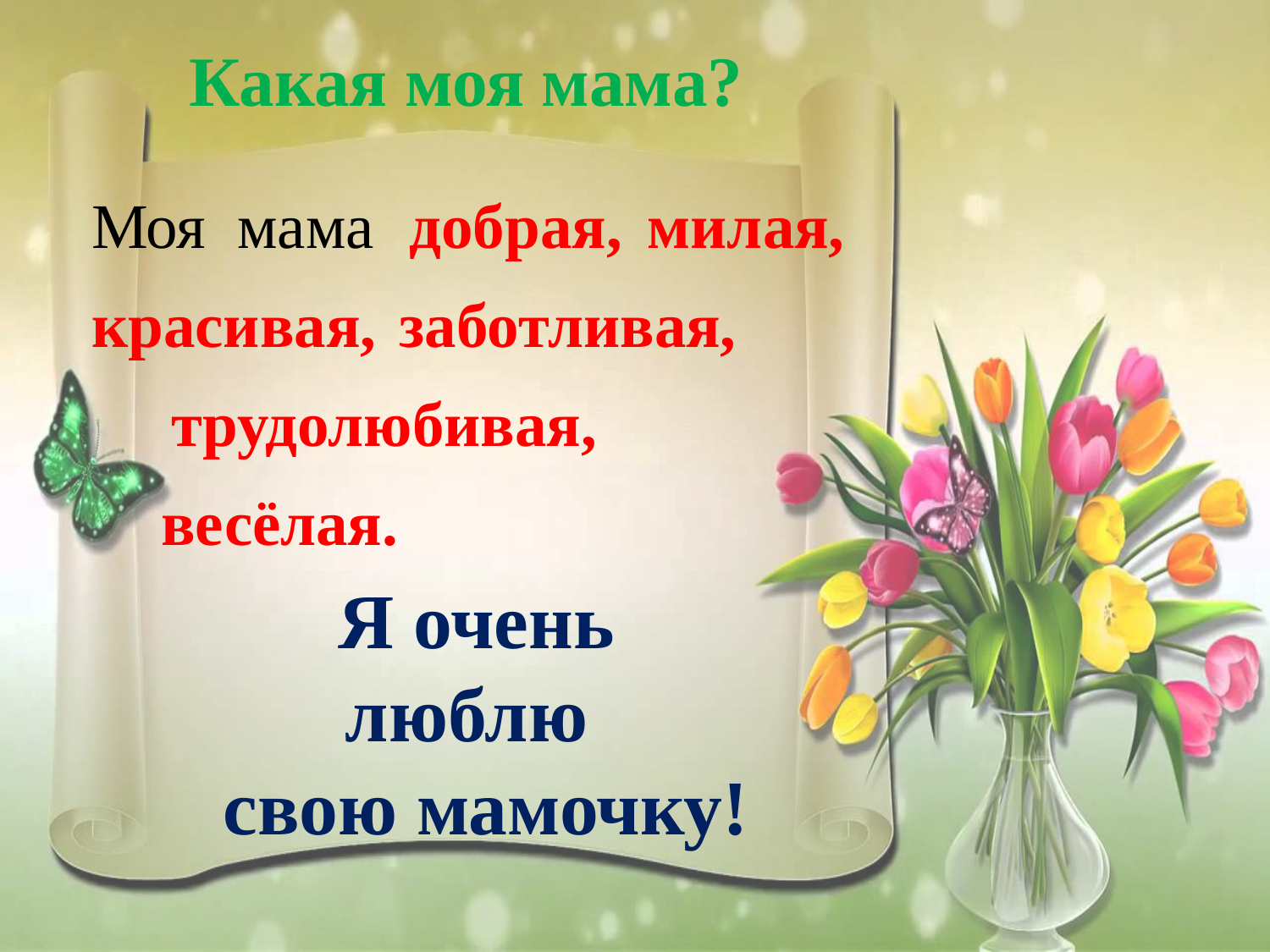

Какая моя мама?
Моя  мама
добрая,
милая,
красивая,
заботливая,
трудолюбивая,
весёлая.
Я очень
люблю
свою мамочку!